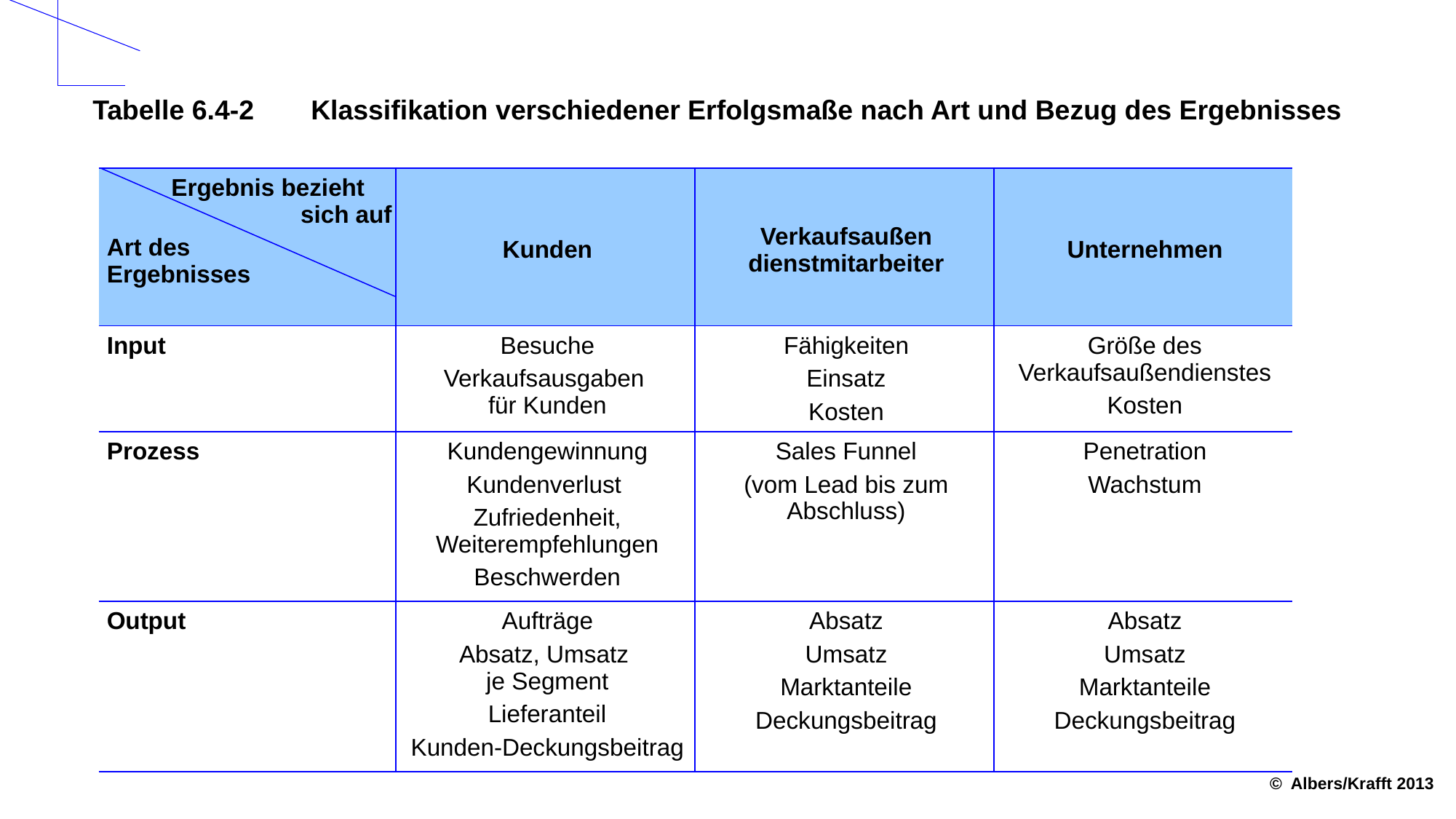

Tabelle 6.4-2	Klassifikation verschiedener Erfolgsmaße nach Art und Bezug des Ergebnisses
| Ergebnis bezieht sich auf Art des Ergebnisses | Kunden | Verkaufsaußen­dienstmitarbeiter | Unternehmen |
| --- | --- | --- | --- |
| Input | Besuche Verkaufsausgaben für Kunden | Fähigkeiten Einsatz Kosten | Größe des Verkaufsaußendienstes Kosten |
| Prozess | Kundengewinnung Kundenverlust Zufriedenheit, Weiterempfehlungen Beschwerden | Sales Funnel (vom Lead bis zum Abschluss) | Penetration Wachstum |
| Output | Aufträge Absatz, Umsatz je Segment Lieferanteil Kunden-Deckungsbeitrag | Absatz Umsatz Marktanteile Deckungsbeitrag | Absatz Umsatz Marktanteile Deckungsbeitrag |
©  Albers/Krafft 2013